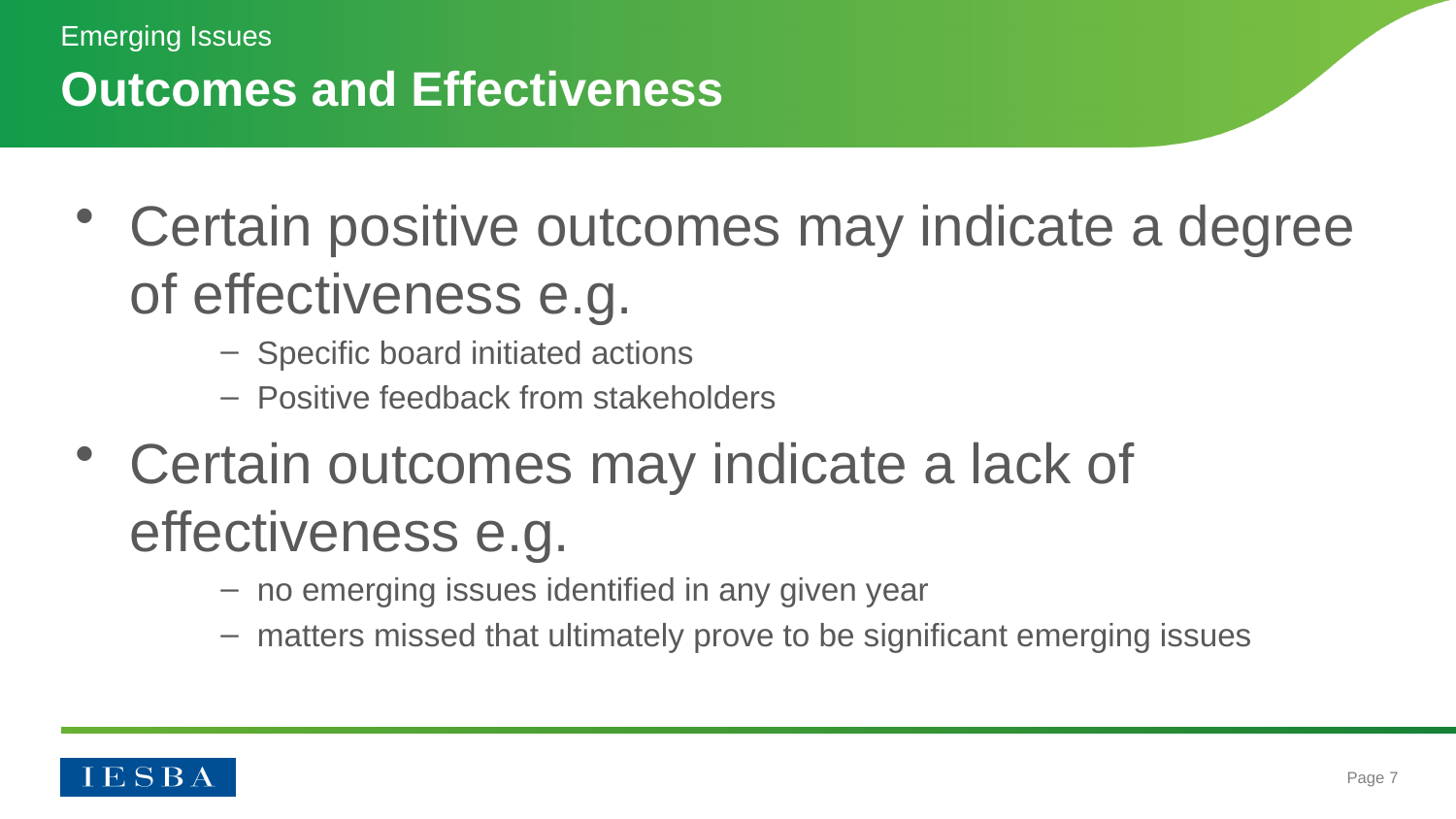

Emerging Issues
# Outcomes and Effectiveness
Certain positive outcomes may indicate a degree of effectiveness e.g.
Specific board initiated actions
Positive feedback from stakeholders
Certain outcomes may indicate a lack of effectiveness e.g.
no emerging issues identified in any given year
matters missed that ultimately prove to be significant emerging issues